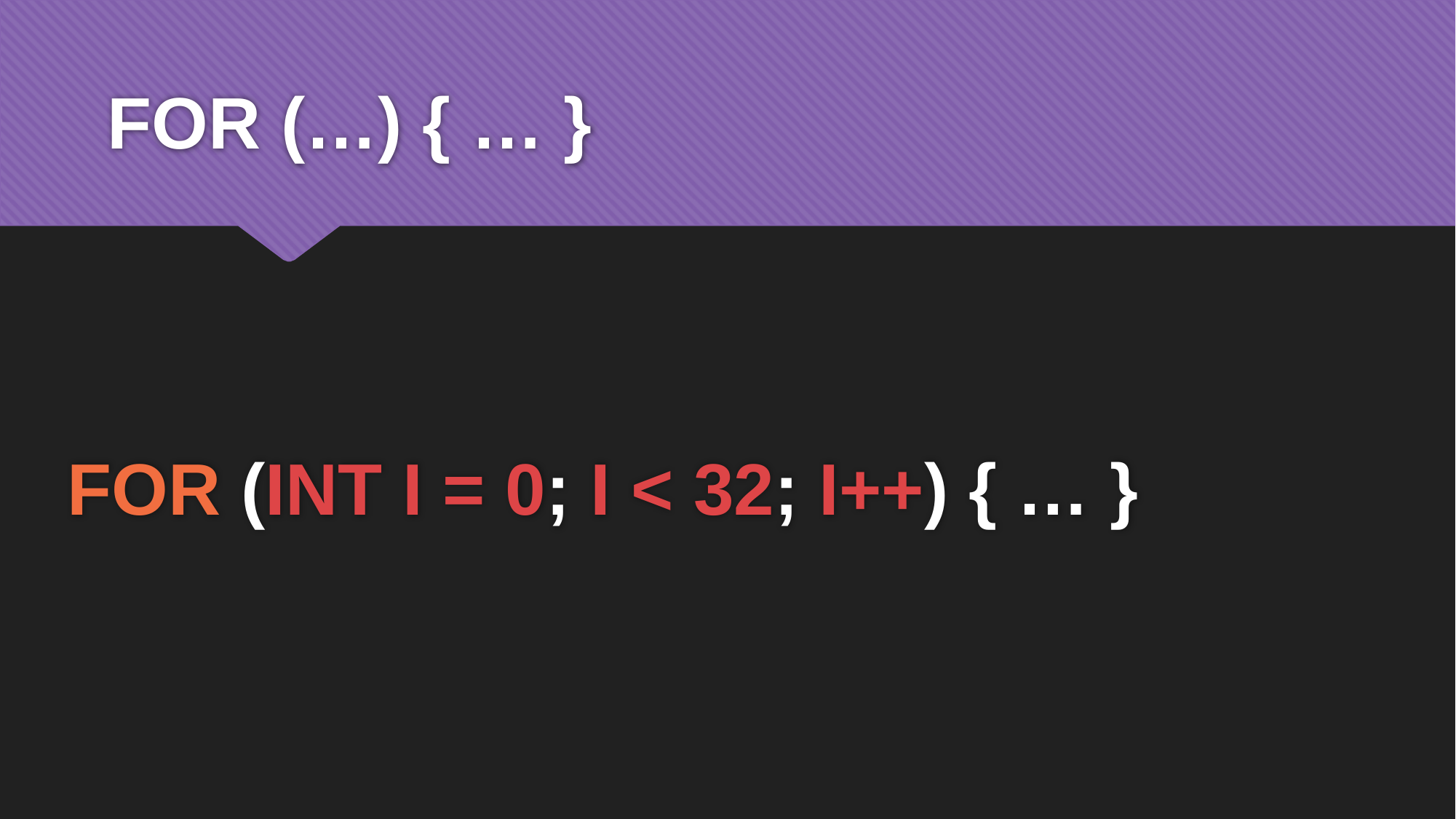

# FOR (…) { … }
FOR (INT I = 0; I < 32; I++) { … }